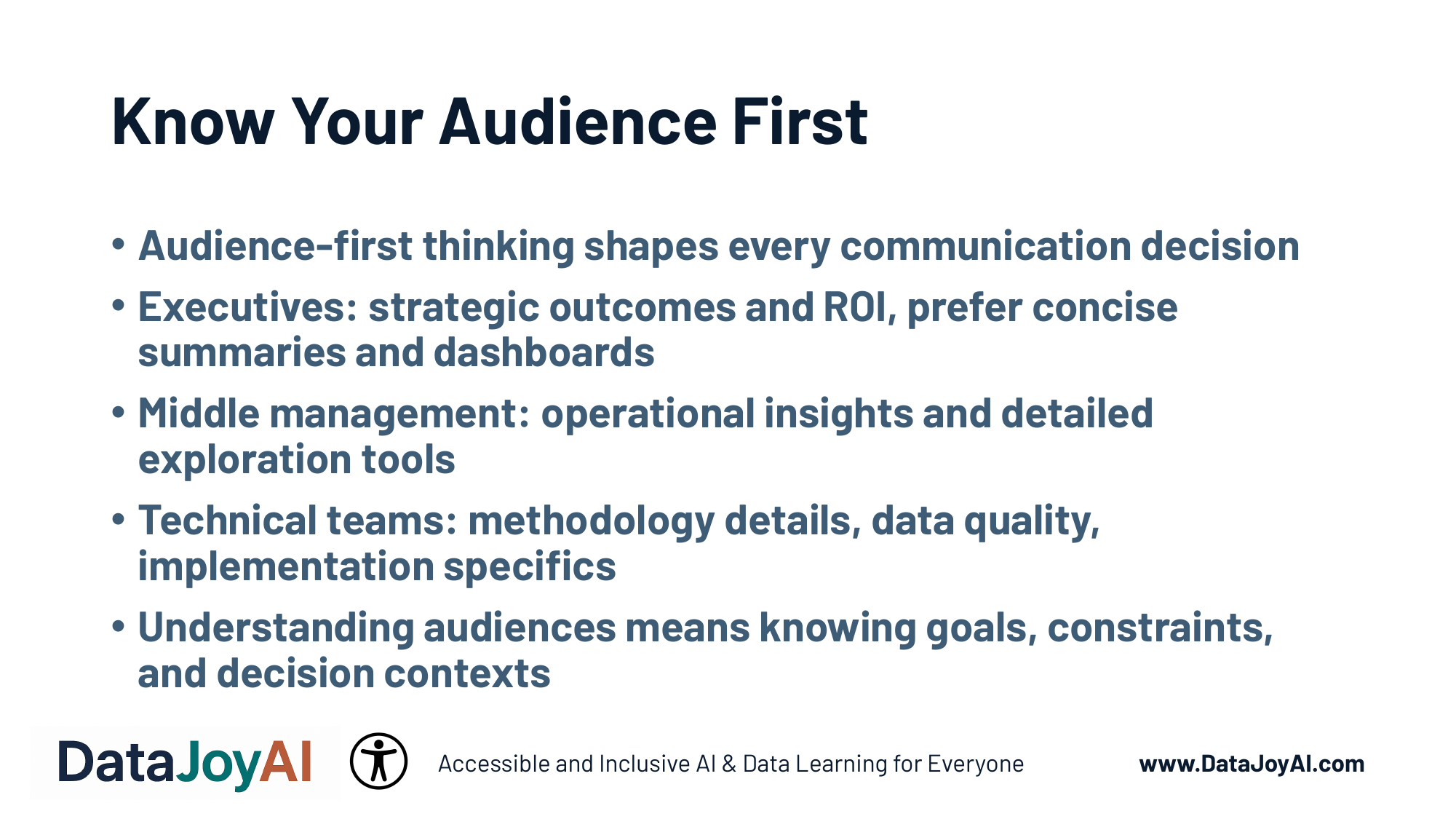

# Know Your Audience First
Audience-first thinking shapes every communication decision
Executives: strategic outcomes and ROI, prefer concise summaries and dashboards
Middle management: operational insights and detailed exploration tools
Technical teams: methodology details, data quality, implementation specifics
Understanding audiences means knowing goals, constraints, and decision contexts